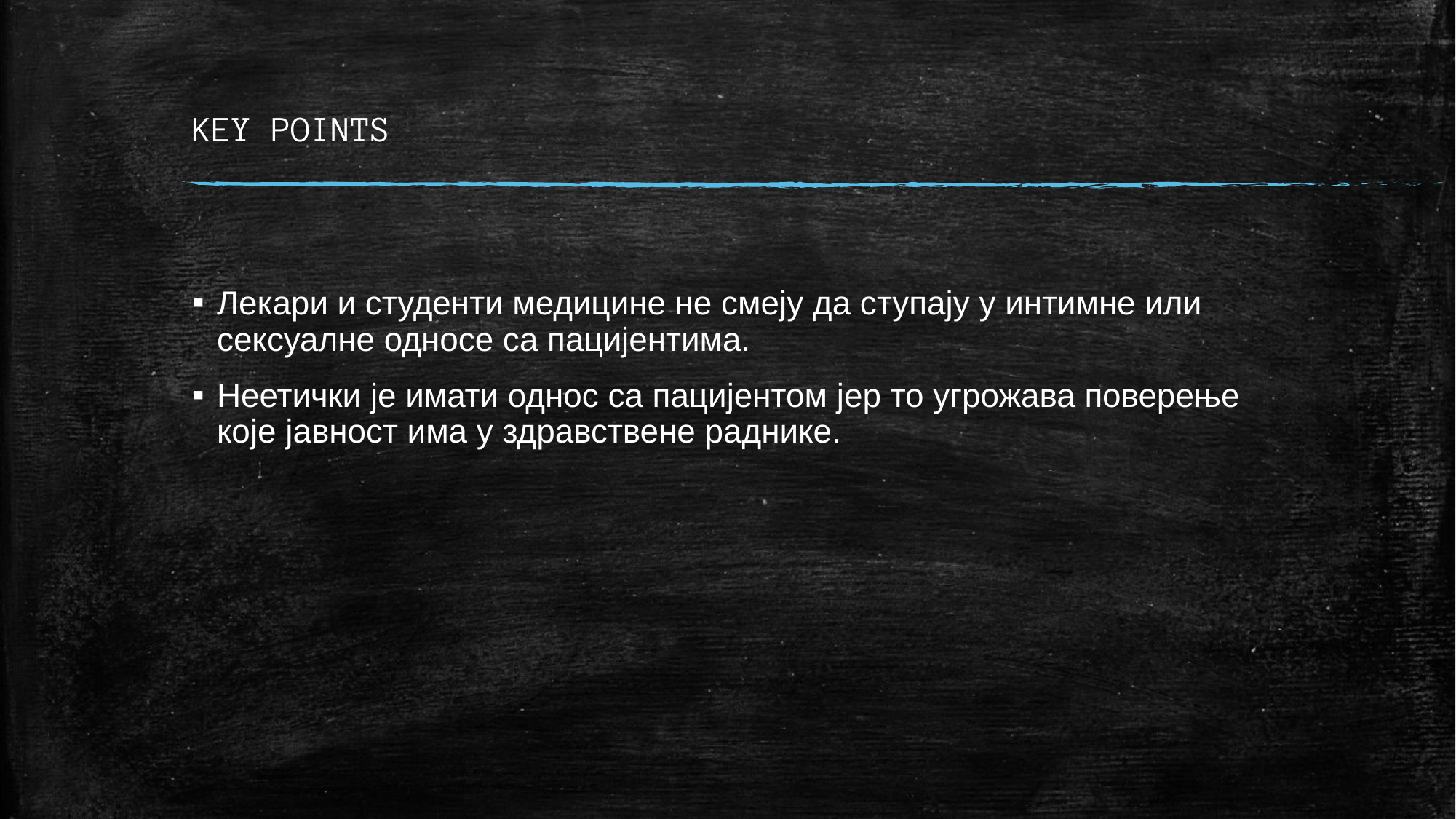

# KEY POINTS

Лекари и студенти медицине не смеју да ступају у интимне или сексуалне односе са пацијентима.
Неетички је имати однос са пацијентом јер то угрожава поверење које јавност има у здравствене раднике.